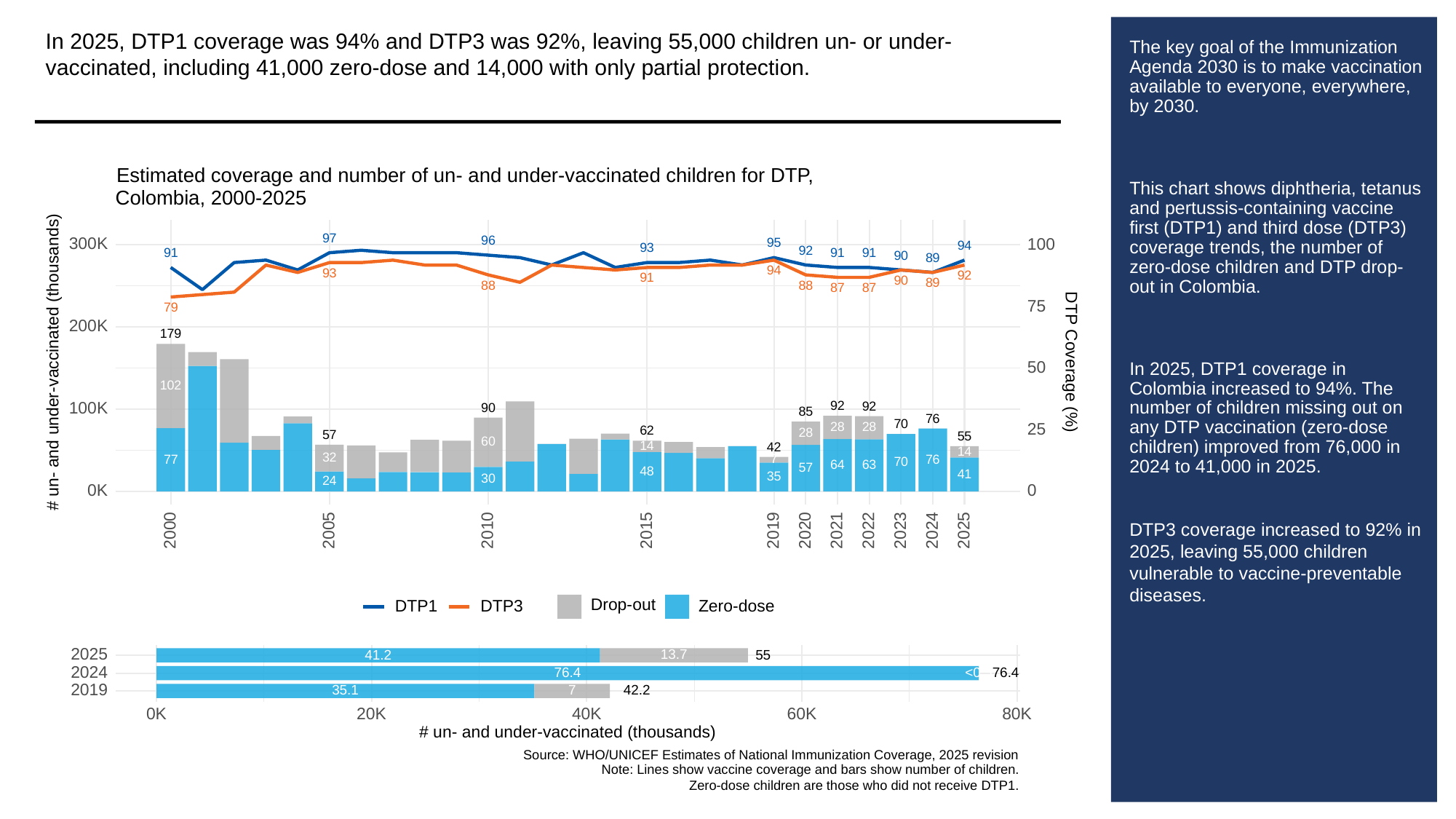

In 2025, DTP1 coverage was 94% and DTP3 was 92%, leaving 55,000 children un- or under-vaccinated, including 41,000 zero-dose and 14,000 with only partial protection.
# The key goal of the Immunization Agenda 2030 is to make vaccination available to everyone, everywhere, by 2030.

This chart shows diphtheria, tetanus and pertussis-containing vaccine first (DTP1) and third dose (DTP3) coverage trends, the number of zero-dose children and DTP drop-out in Colombia.

In 2025, DTP1 coverage in Colombia increased to 94%. The number of children missing out on any DTP vaccination (zero-dose children) improved from 76,000 in 2024 to 41,000 in 2025.

DTP3 coverage increased to 92% in 2025, leaving 55,000 children vulnerable to vaccine-preventable diseases.

Estimated coverage and number of un- and under-vaccinated children for DTP,
Colombia, 2000-2025

97
96
300K
95
100
94
93

92
91
91
91

90
89

94
93
92
91
90
89
88
88
87
87

75
79
200K

179

# un- and under-vaccinated (thousands)
DTP Coverage (%)

50

102

92
92
100K
90
85

76

70

28
28

25
62

28

57
55

60

14

42

14

32
7
76
77

70

64
63

57

48
41

35

30
24

0K
0

2023
2000
2005
2010
2015
2019
2020
2021
2022
2024
2025

Drop-out
DTP3
Zero-dose
DTP1

2025
13.7
41.2
55

2024
76.4
<0.5
76.4

2019
35.1
42.2
7

0K
20K
40K
60K
80K
# un- and under-vaccinated (thousands)
Source: WHO/UNICEF Estimates of National Immunization Coverage, 2025 revision
Note: Lines show vaccine coverage and bars show number of children.
Zero-dose children are those who did not receive DTP1.